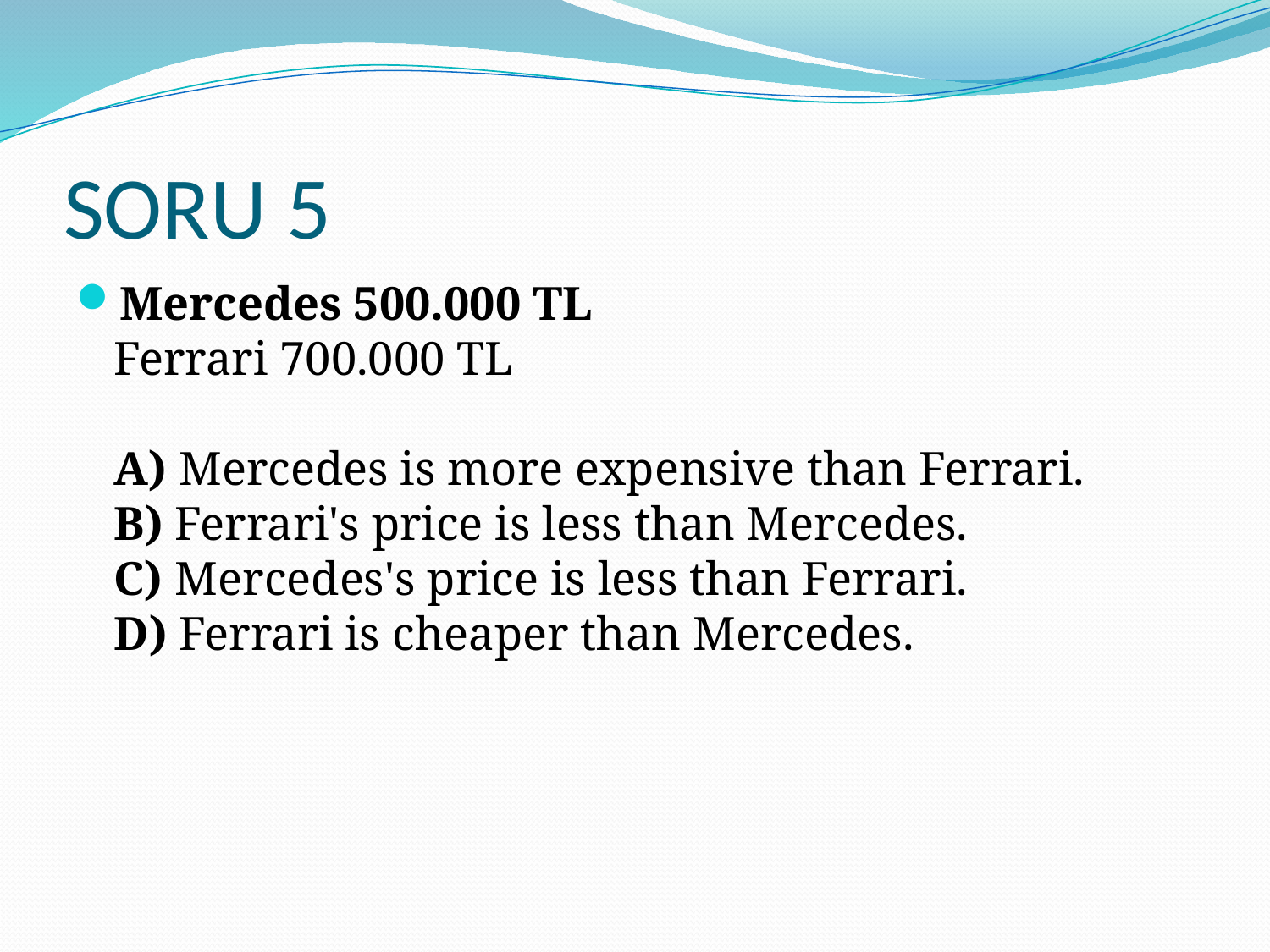

# SORU 5
Mercedes 500.000 TL 
Ferrari 700.000 TL 
A) Mercedes is more expensive than Ferrari. 
B) Ferrari's price is less than Mercedes. 
C) Mercedes's price is less than Ferrari. 
D) Ferrari is cheaper than Mercedes.